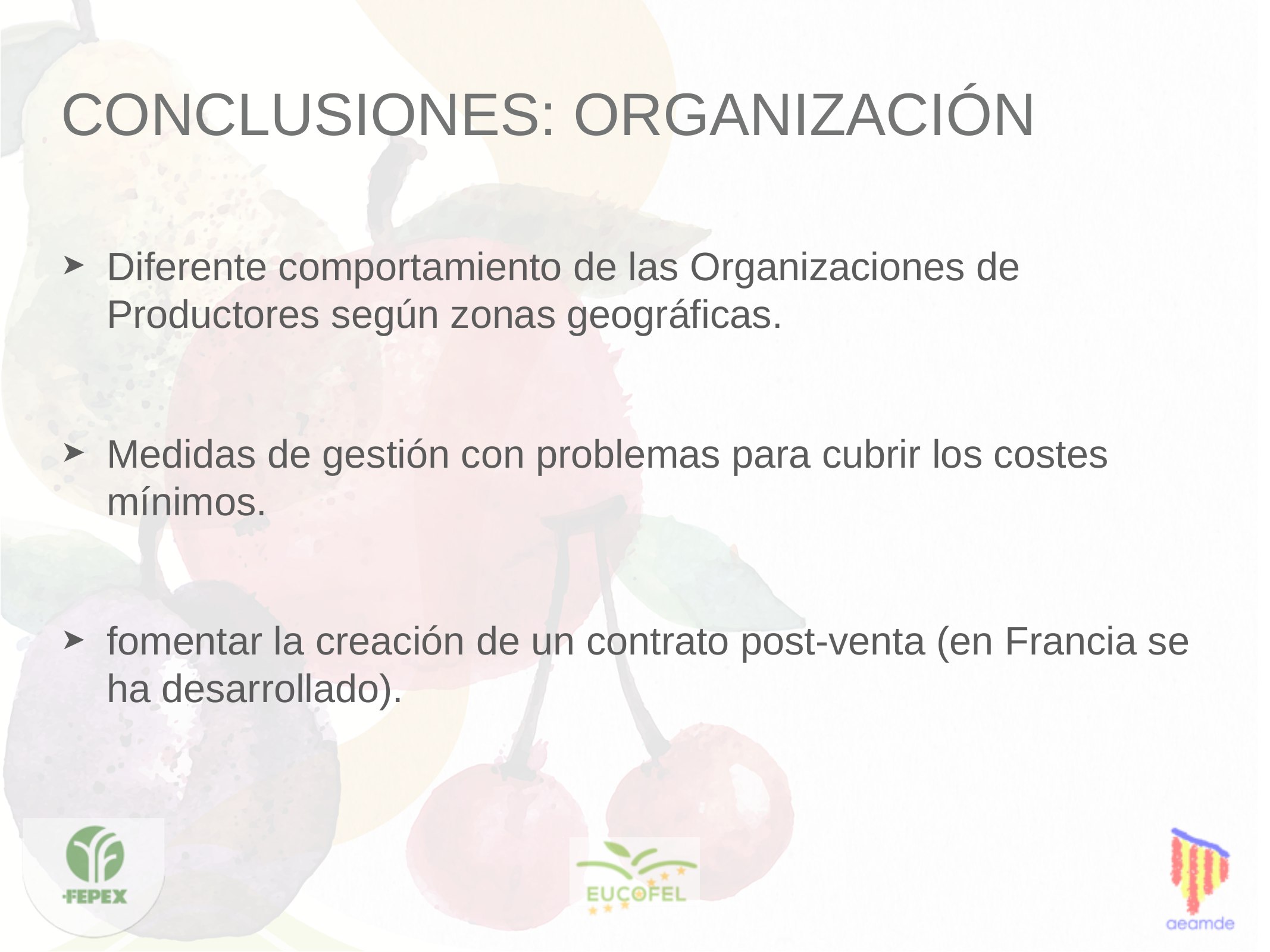

# conclusiones: organización

Diferente comportamiento de las Organizaciones de Productores según zonas geográficas.

Medidas de gestión con problemas para cubrir los costes mínimos.

fomentar la creación de un contrato post-venta (en Francia se ha desarrollado).